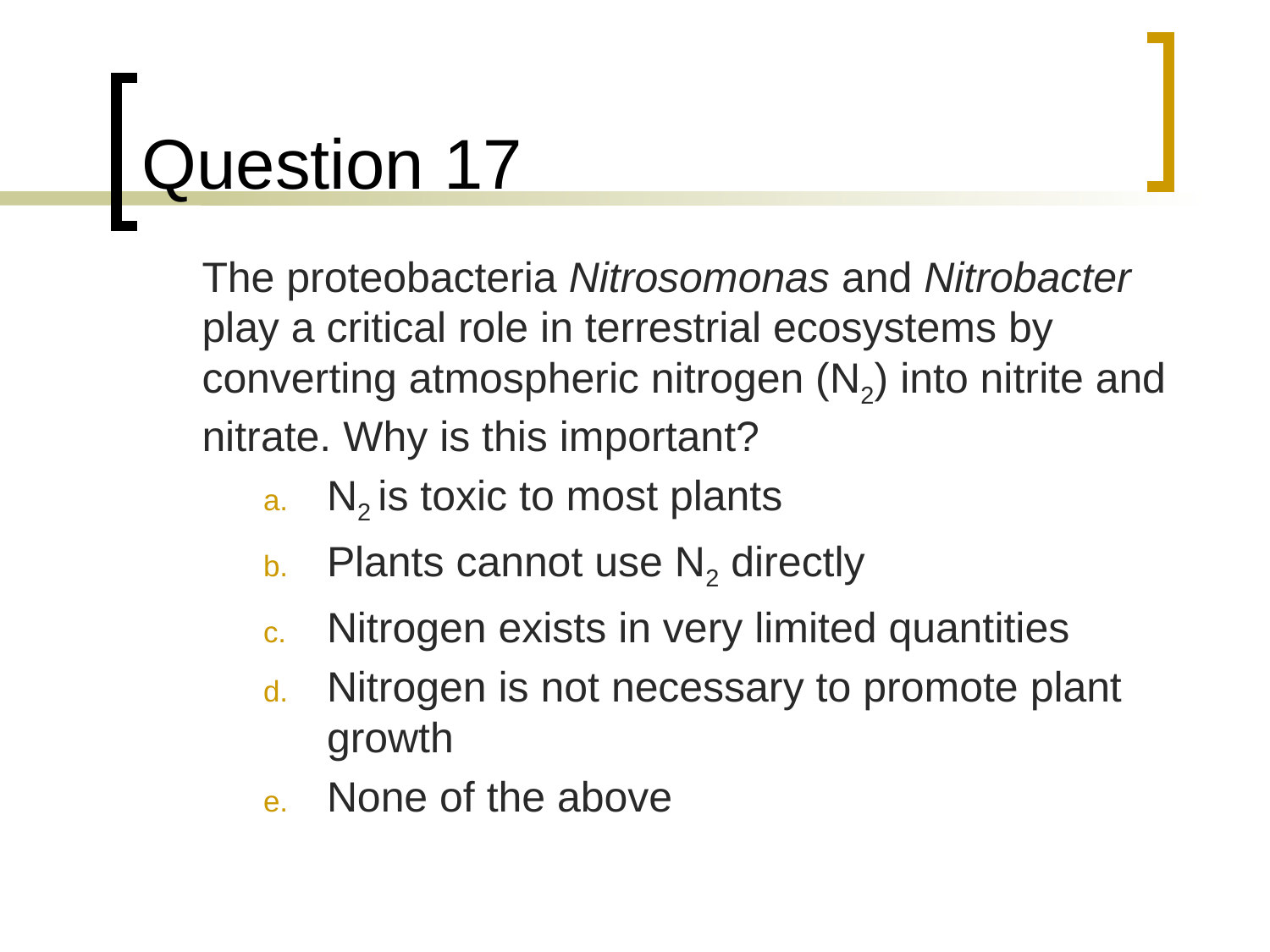

# Question 17
	The proteobacteria Nitrosomonas and Nitrobacter play a critical role in terrestrial ecosystems by converting atmospheric nitrogen (N2) into nitrite and nitrate. Why is this important?
N2 is toxic to most plants
Plants cannot use N2 directly
Nitrogen exists in very limited quantities
Nitrogen is not necessary to promote plant growth
None of the above